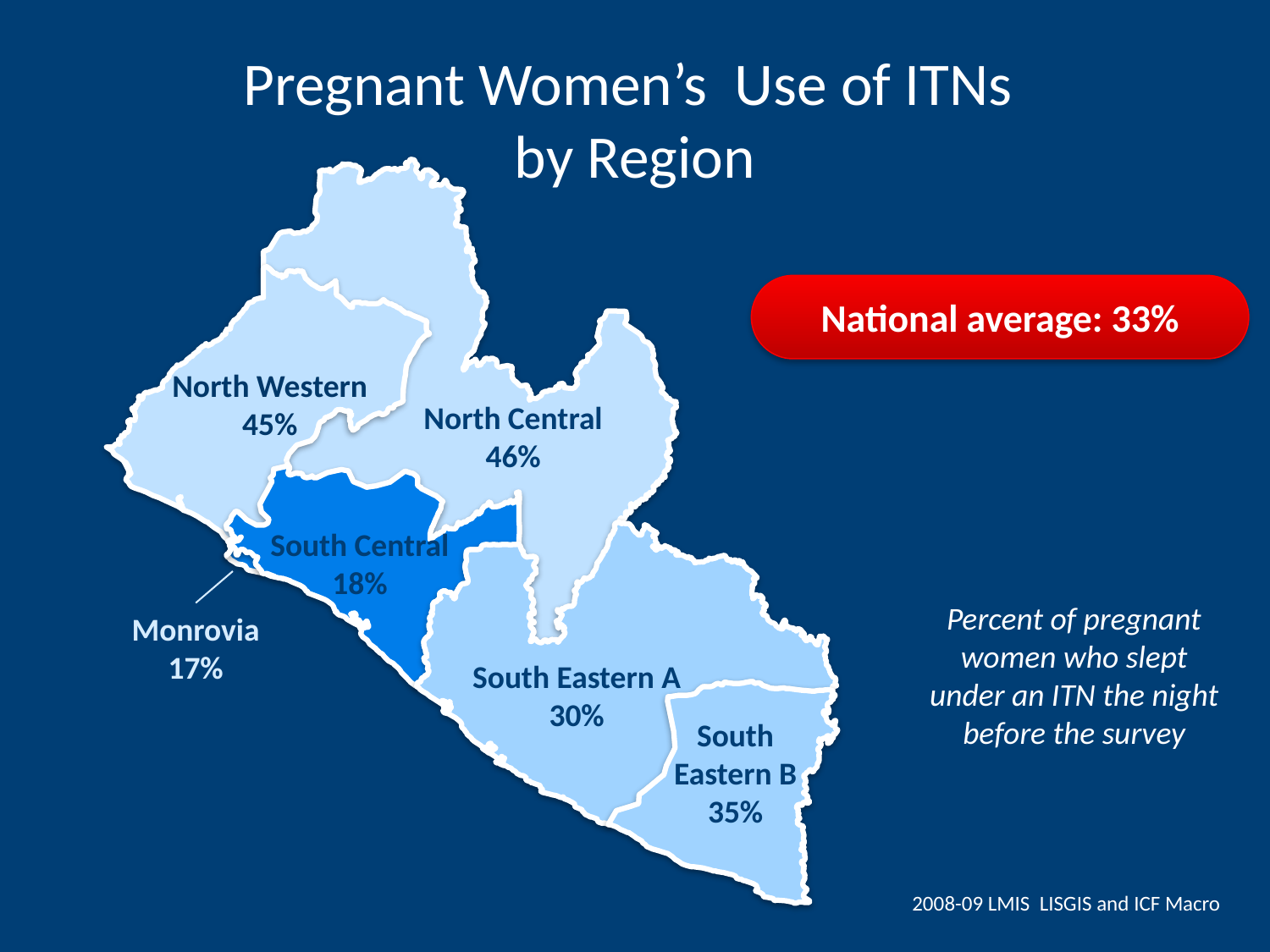

# Pregnant Women’s  Use of ITNs by Region

National average: 33%
North Western
45%
North Central
46%
South Central
18%
Percent of pregnant women who slept under an ITN the night before the survey
Monrovia
17%
South Eastern A
30%
South Eastern B
35%
2008-09 LMIS  LISGIS and ICF Macro